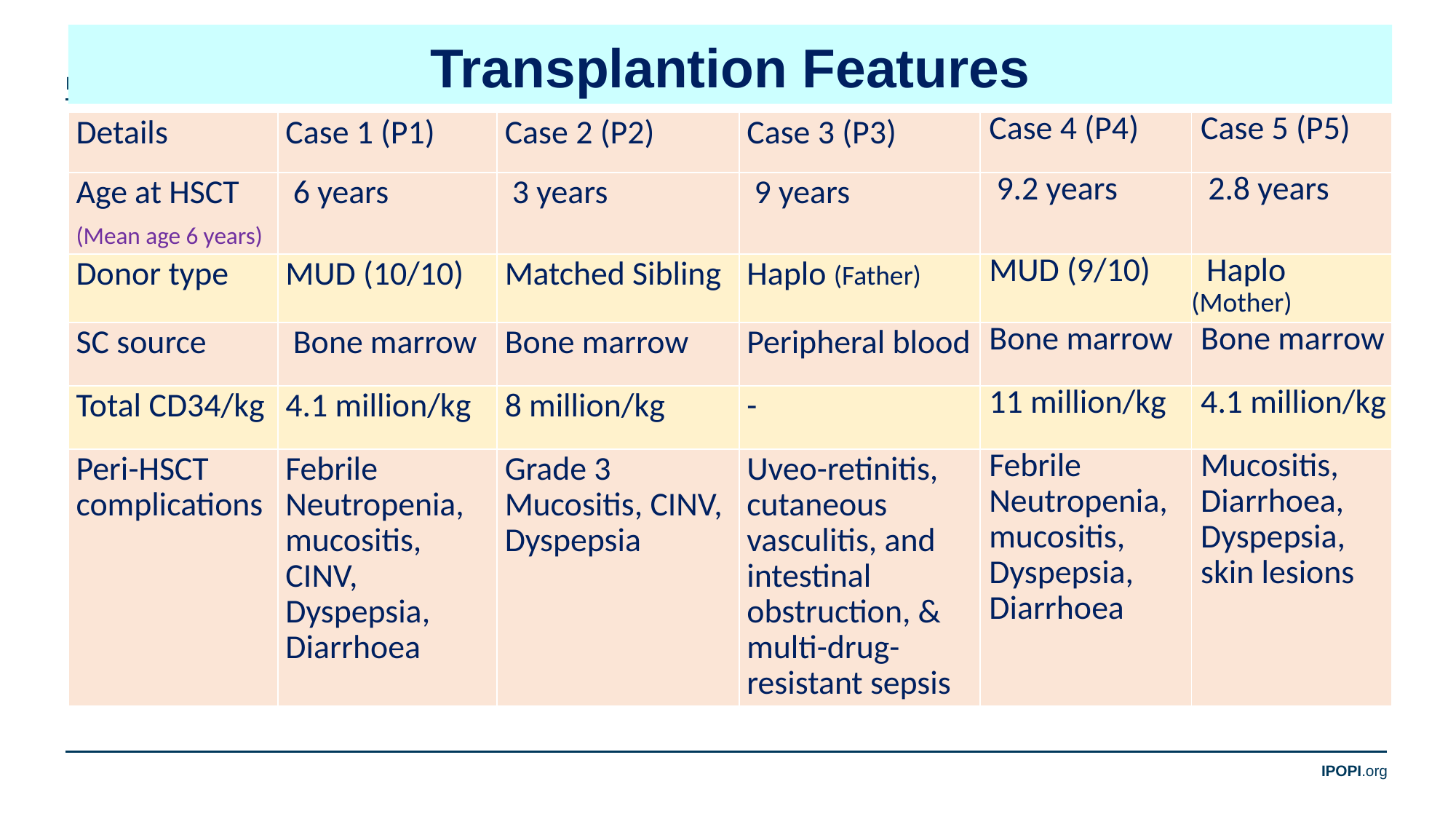

Transplantion Features
| Details | Case 1 (P1) | Case 2 (P2) | Case 3 (P3) | Case 4 (P4) | Case 5 (P5) |
| --- | --- | --- | --- | --- | --- |
| Age at HSCT (Mean age 6 years) | 6 years | 3 years | 9 years | 9.2 years | 2.8 years |
| Donor type | MUD (10/10) | Matched Sibling | Haplo (Father) | MUD (9/10) | Haplo (Mother) |
| SC source | Bone marrow | Bone marrow | Peripheral blood | Bone marrow | Bone marrow |
| Total CD34/kg | 4.1 million/kg | 8 million/kg | - | 11 million/kg | 4.1 million/kg |
| Peri-HSCT complications | Febrile Neutropenia, mucositis, CINV, Dyspepsia, Diarrhoea | Grade 3 Mucositis, CINV, Dyspepsia | Uveo-retinitis, cutaneous vasculitis, and intestinal obstruction, & multi-drug-resistant sepsis | Febrile Neutropenia, mucositis, Dyspepsia, Diarrhoea | Mucositis, Diarrhoea, Dyspepsia, skin lesions |